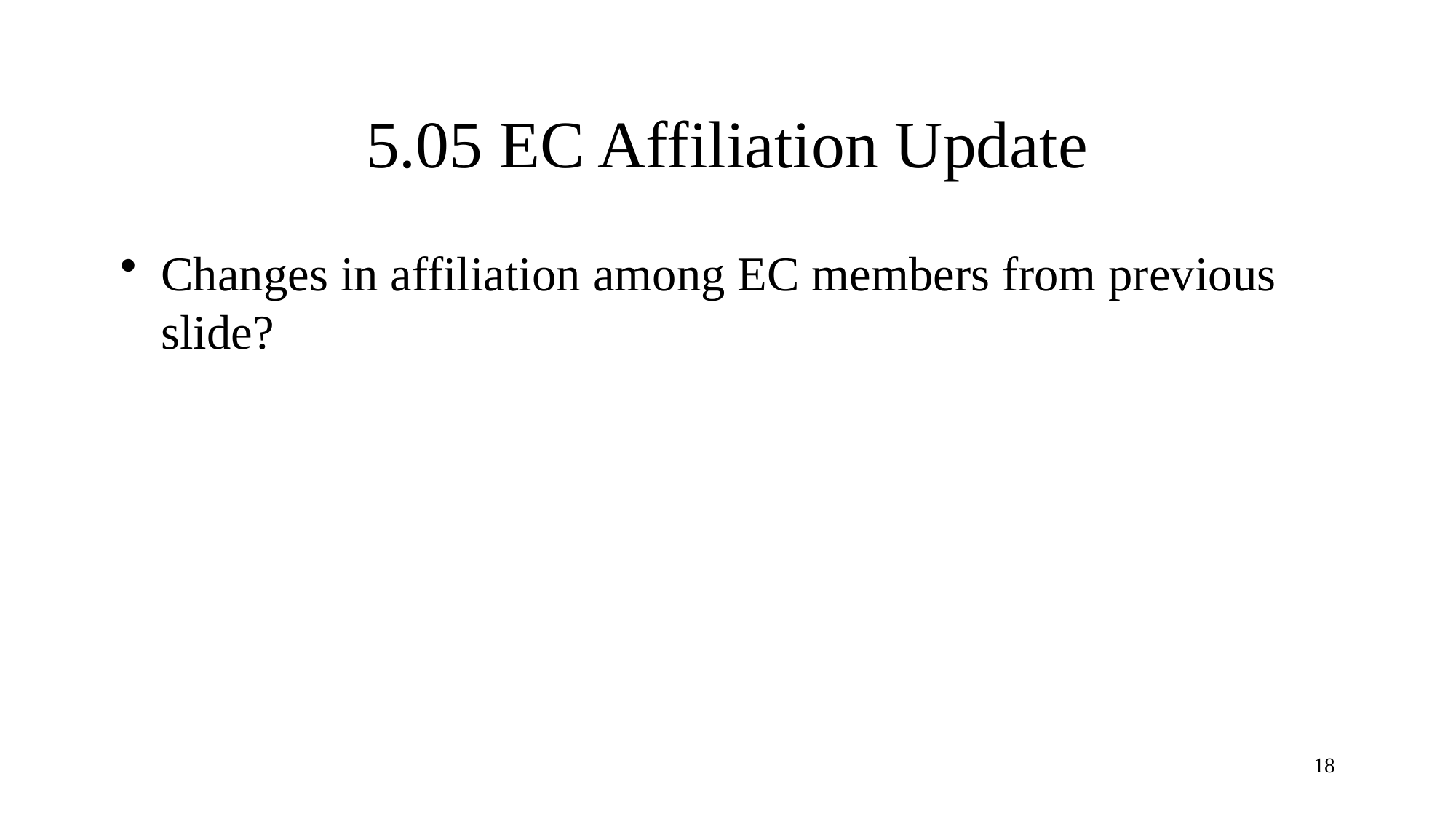

# 5.05 EC Affiliation Update
Changes in affiliation among EC members from previous slide?

18